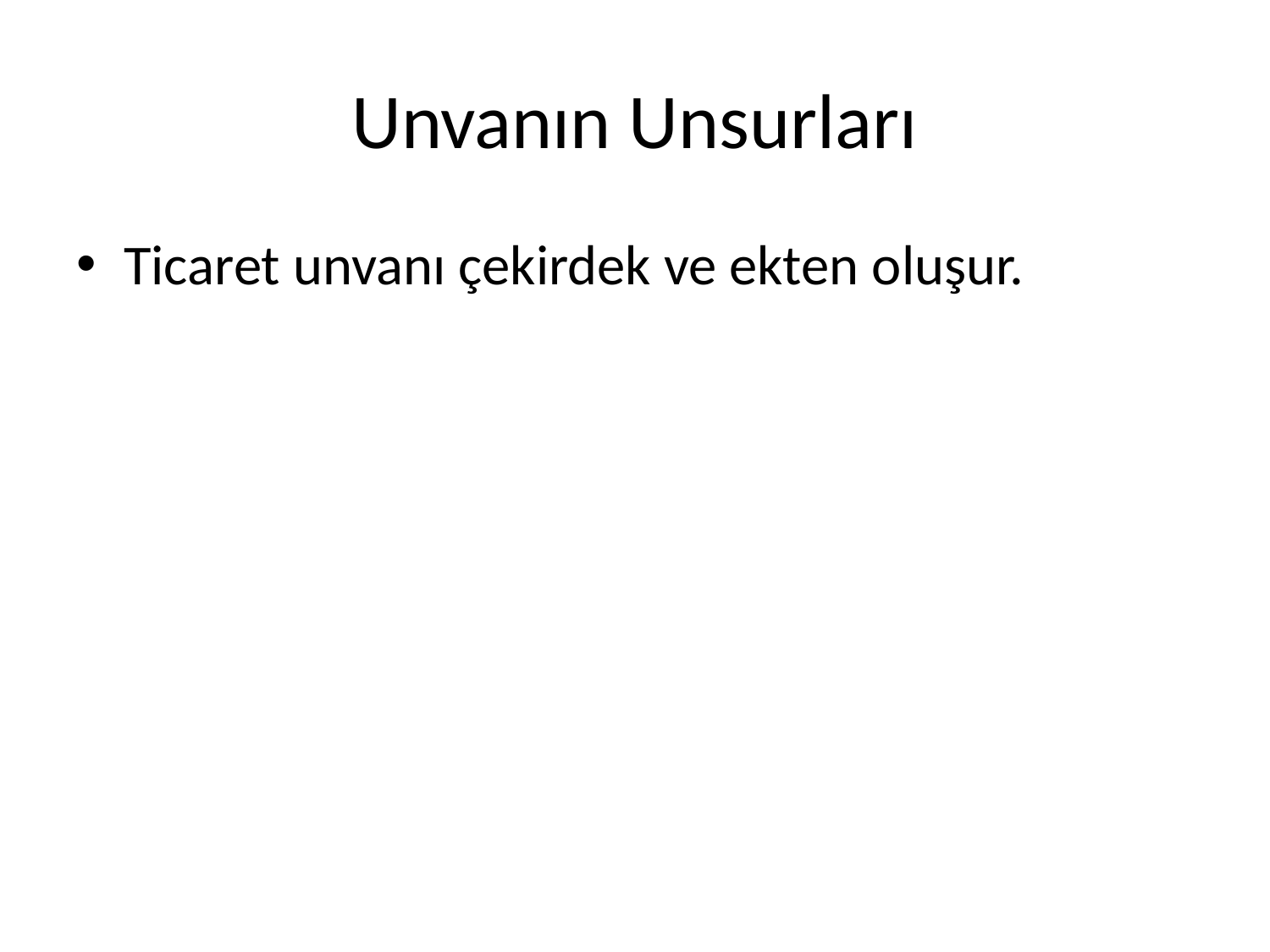

# Unvanın Unsurları
Ticaret unvanı çekirdek ve ekten oluşur.